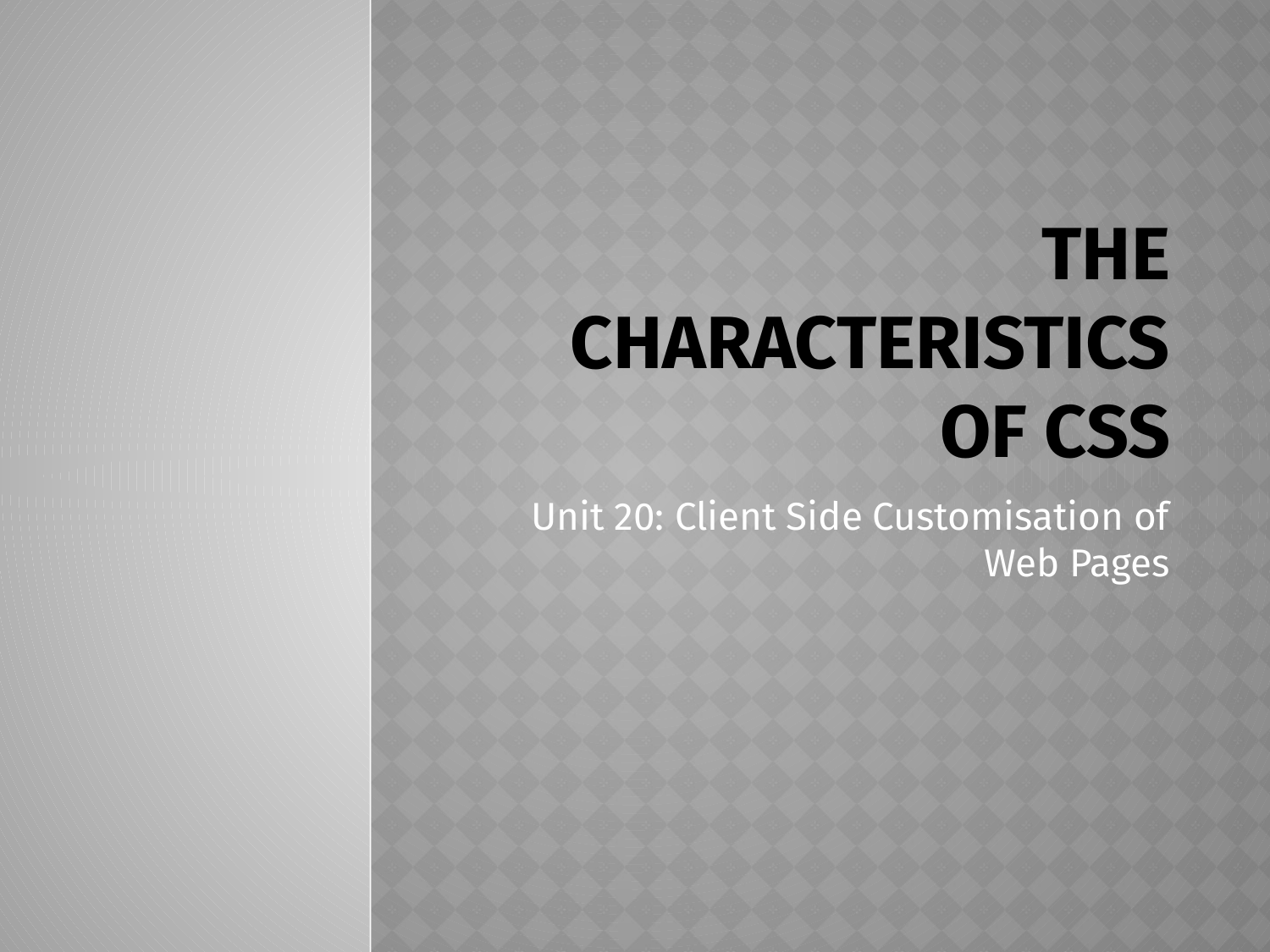

# The Characteristics of CSS
Unit 20: Client Side Customisation of Web Pages